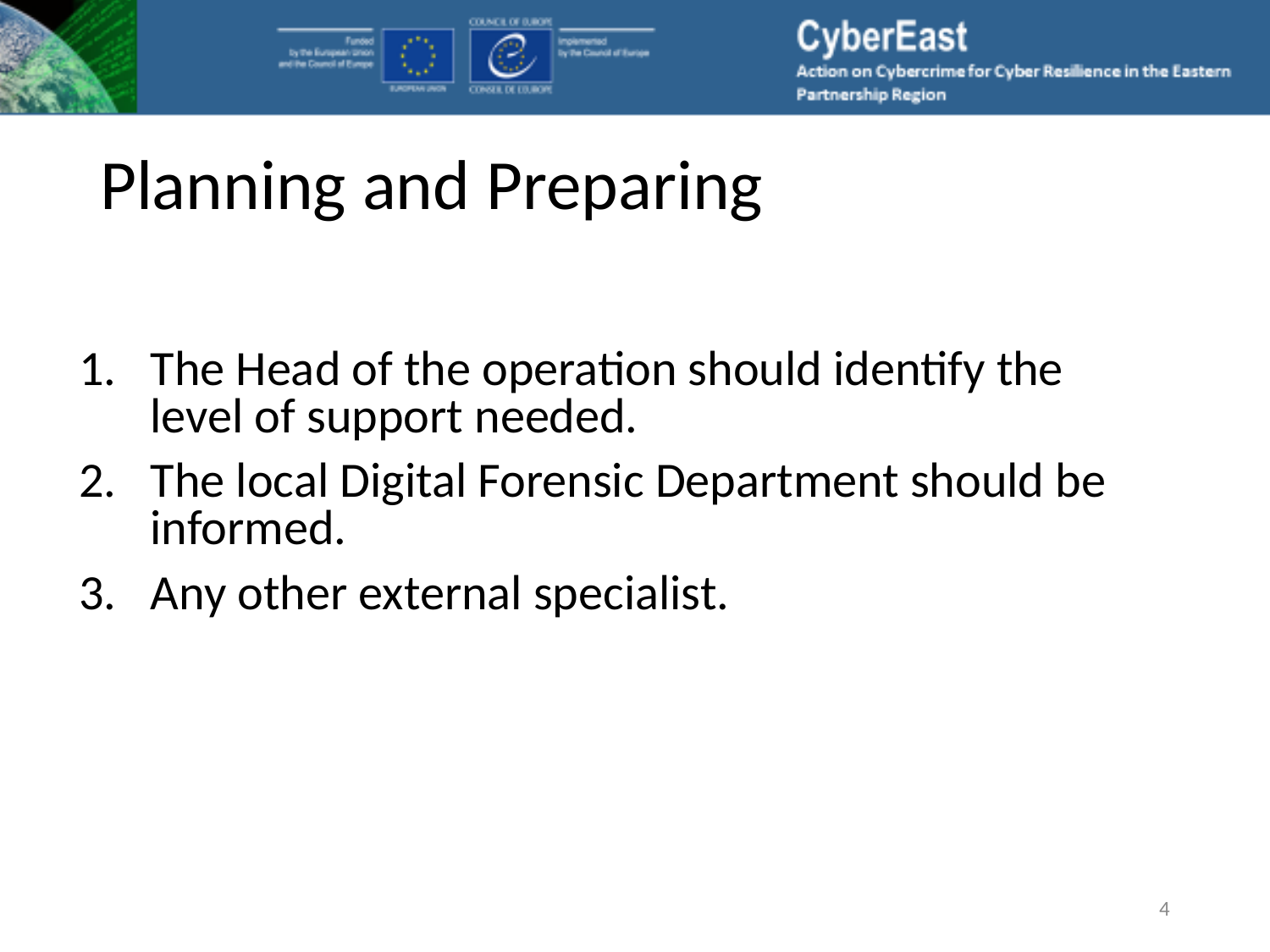

# Planning and Preparing
The Head of the operation should identify the level of support needed.
The local Digital Forensic Department should be informed.
Any other external specialist.

4